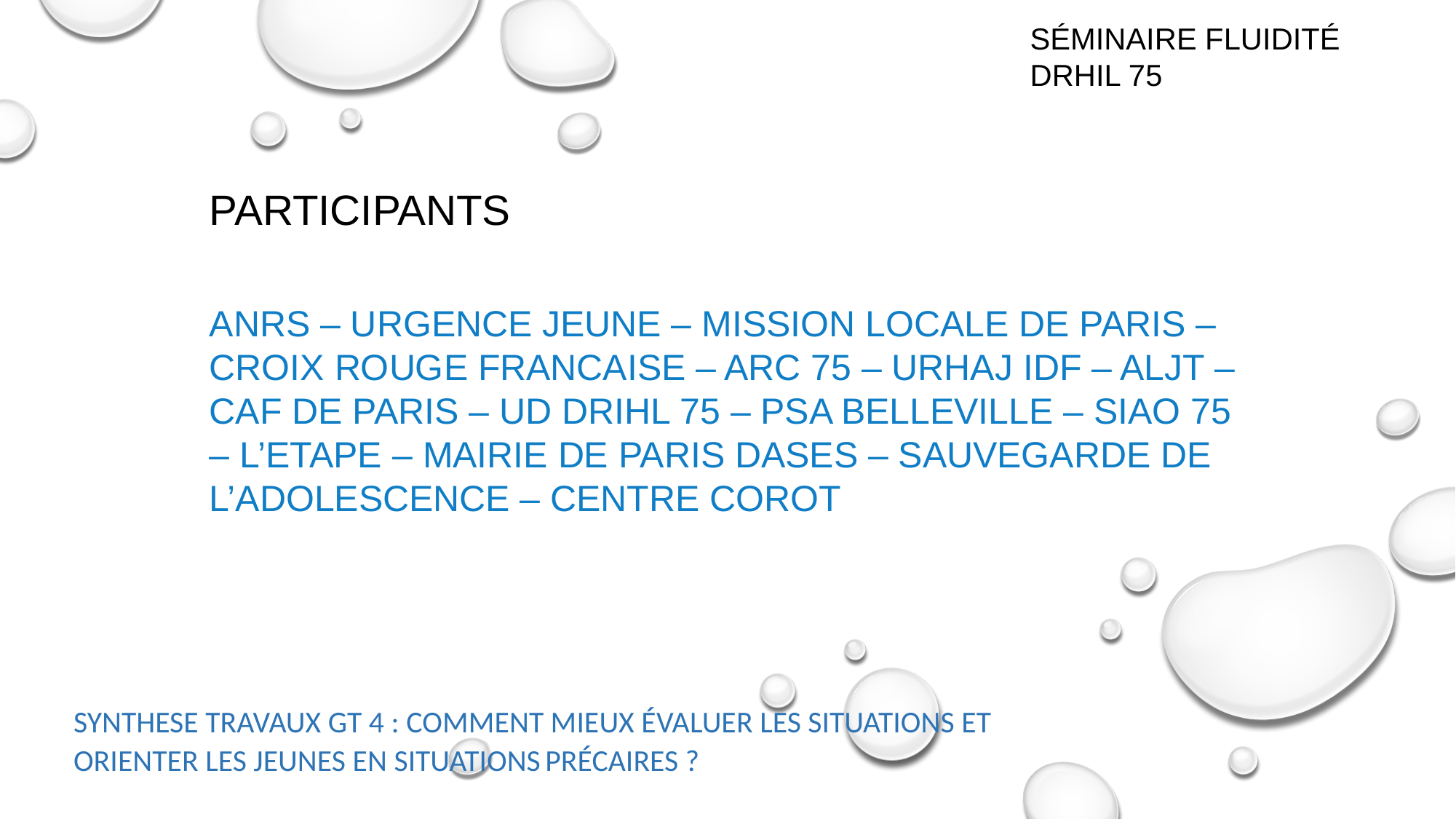

Séminaire Fluidité DRHIL 75

PARTICIPANTS
ANRS – URGENCE JEUNE – MISSION LOCALE DE PARIS – CROIX ROUGE FRANCAISE – ARC 75 – URHAJ IDF – ALJT – CAF DE PARIS – UD DRIHL 75 – PSA BELLEVILLE – SIAO 75 – L’ETAPE – MAIRIE DE PARIS DASES – SAUVEGARDE DE L’ADOLESCENCE – CENTRE COROT

SYNTHESE TRAVAUX GT 4 : Comment mieux évaluer les situations et orienter les jeunes en situations précaires ?